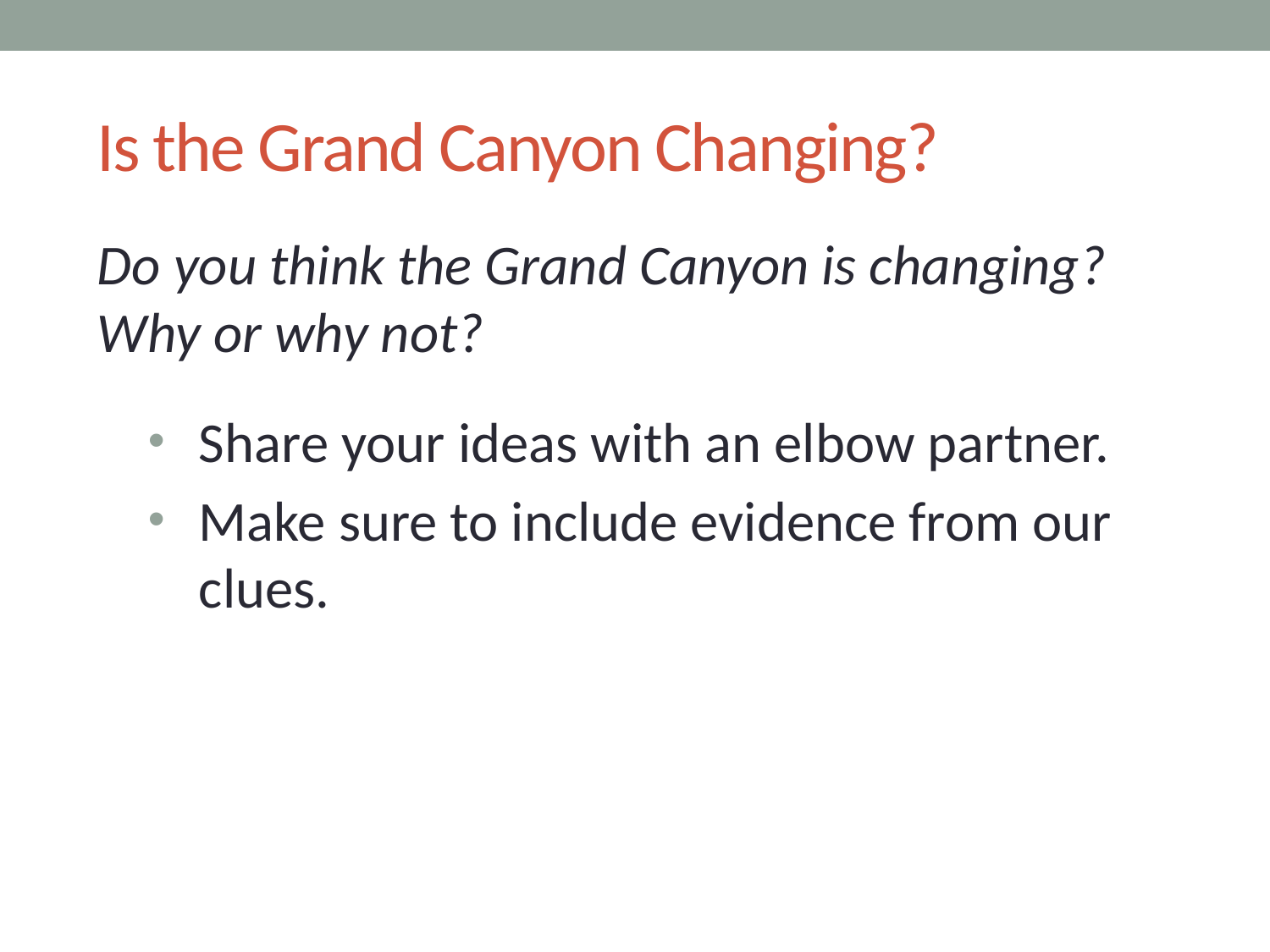

# Is the Grand Canyon Changing?
Do you think the Grand Canyon is changing? Why or why not?
Share your ideas with an elbow partner.
Make sure to include evidence from our clues.